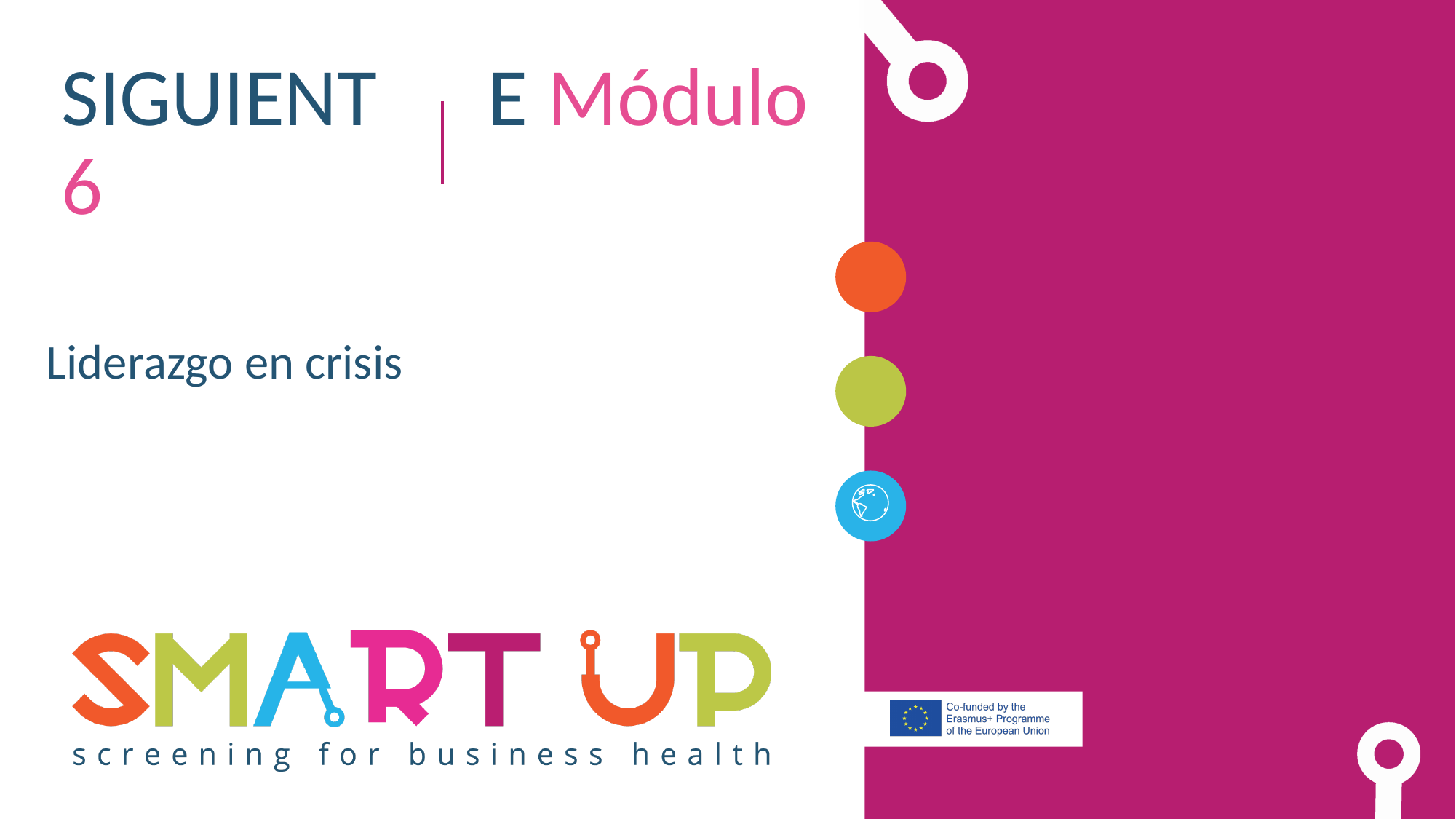

SIGUIENT      E Módulo 6
Liderazgo en crisis